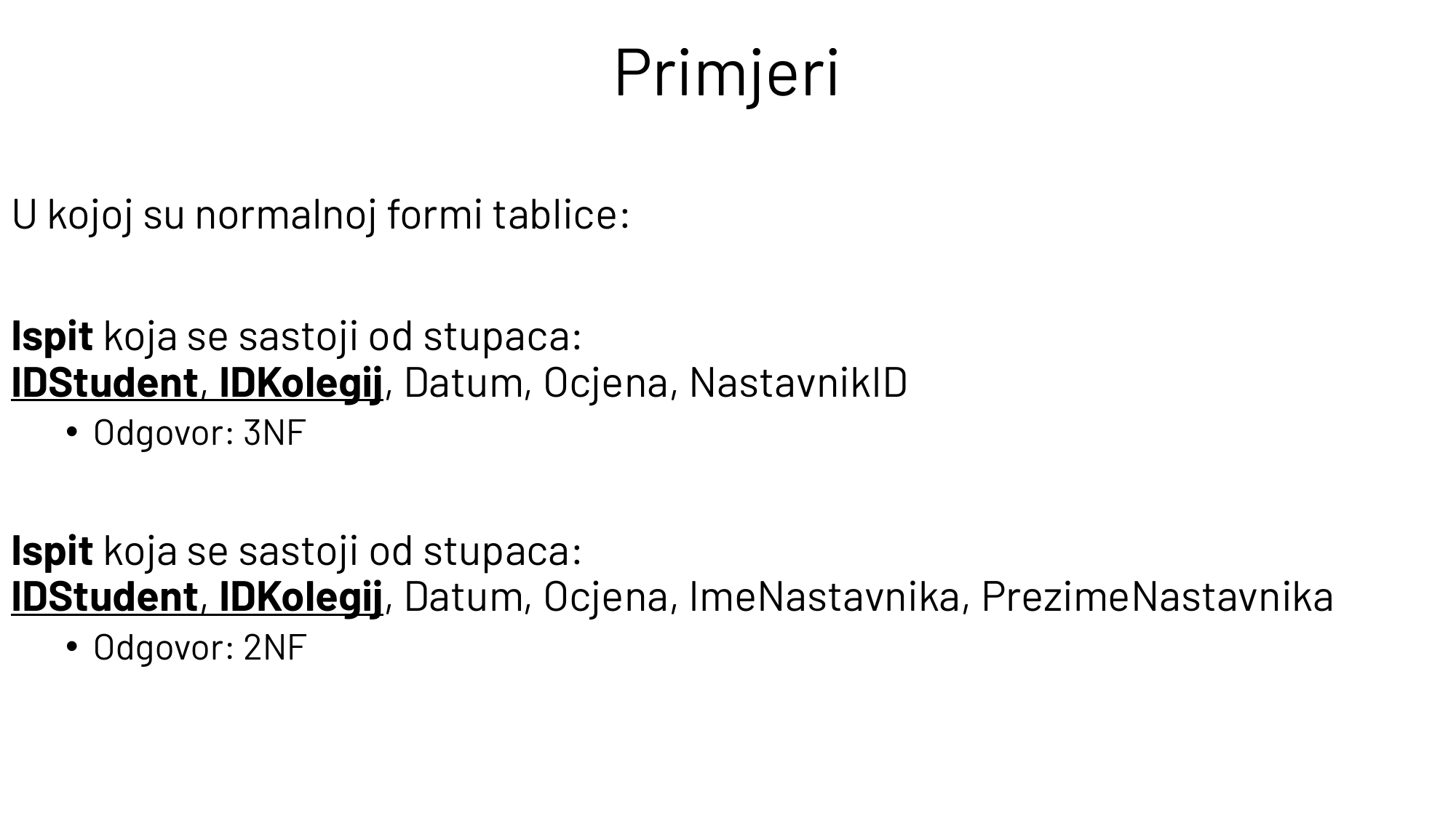

# Primjeri
U kojoj su normalnoj formi tablice:

Ispit koja se sastoji od stupaca:
IDStudent, IDKolegij, Datum, Ocjena, NastavnikID
Odgovor: 3NF

Ispit koja se sastoji od stupaca:
IDStudent, IDKolegij, Datum, Ocjena, ImeNastavnika, PrezimeNastavnika
Odgovor: 2NF